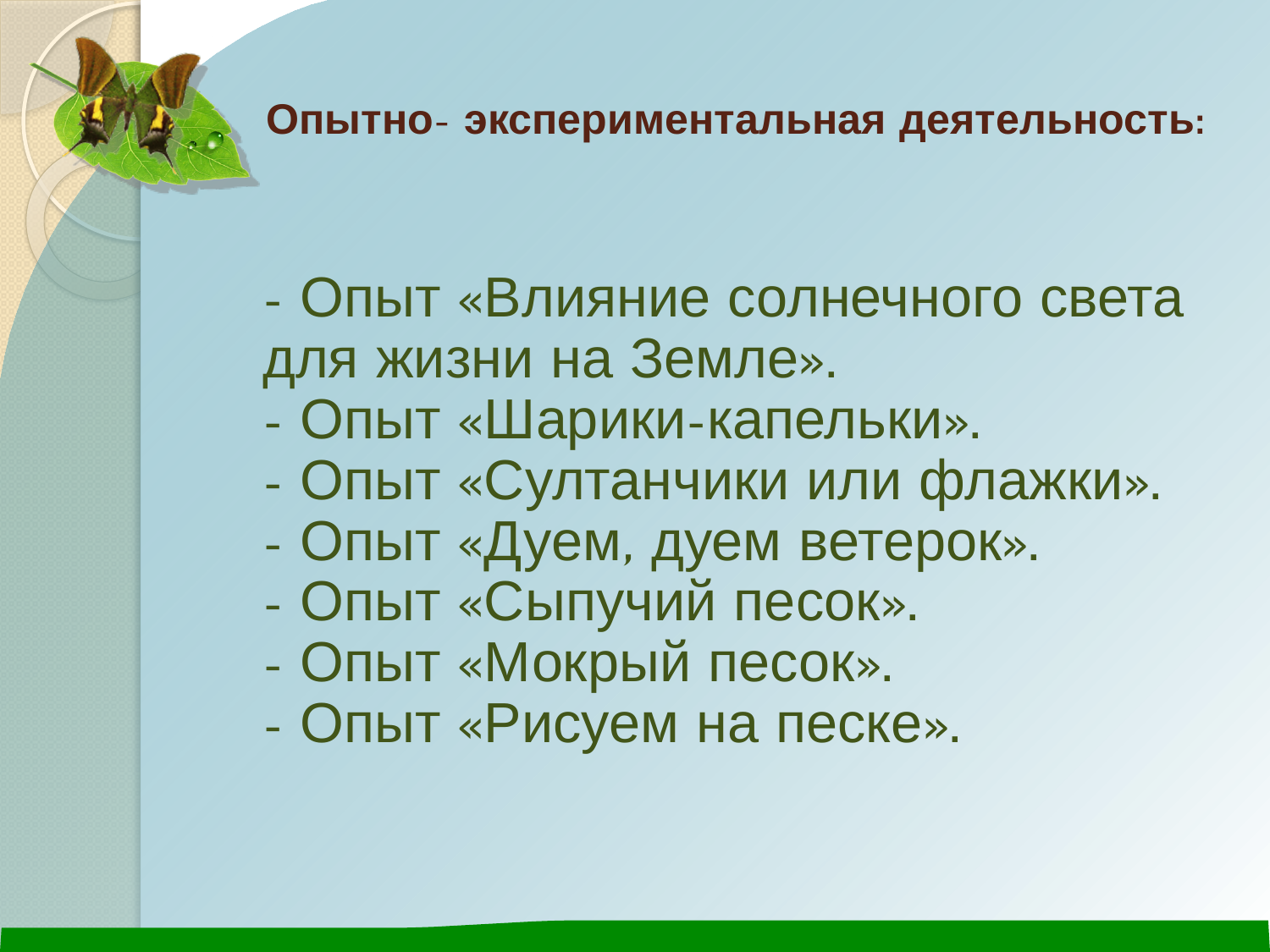

# Опытно- экспериментальная деятельность:
- Опыт «Влияние солнечного света для жизни на Земле».
- Опыт «Шарики-капельки».
- Опыт «Султанчики или флажки».
- Опыт «Дуем, дуем ветерок».
- Опыт «Сыпучий песок».
- Опыт «Мокрый песок».
- Опыт «Рисуем на песке».